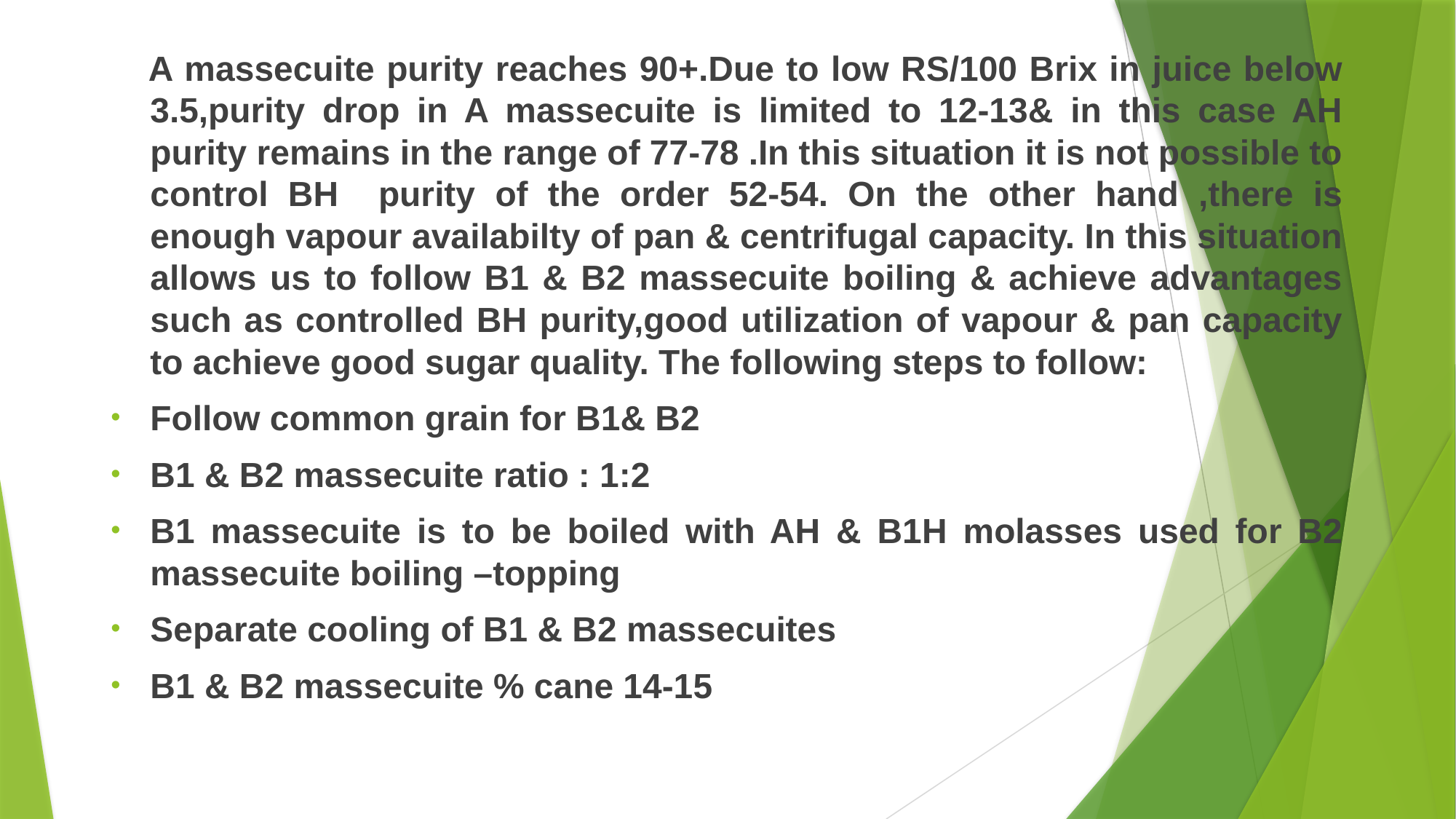

A massecuite purity reaches 90+.Due to low RS/100 Brix in juice below 3.5,purity drop in A massecuite is limited to 12-13& in this case AH purity remains in the range of 77-78 .In this situation it is not possible to control BH  purity of the order 52-54. On the other hand ,there is enough vapour availabilty of pan & centrifugal capacity. In this situation allows us to follow B1 & B2 massecuite boiling & achieve advantages such as controlled BH purity,good utilization of vapour & pan capacity to achieve good sugar quality. The following steps to follow:
Follow common grain for B1& B2
B1 & B2 massecuite ratio : 1:2
B1 massecuite is to be boiled with AH & B1H molasses used for B2 massecuite boiling –topping
Separate cooling of B1 & B2 massecuites
B1 & B2 massecuite % cane 14-15